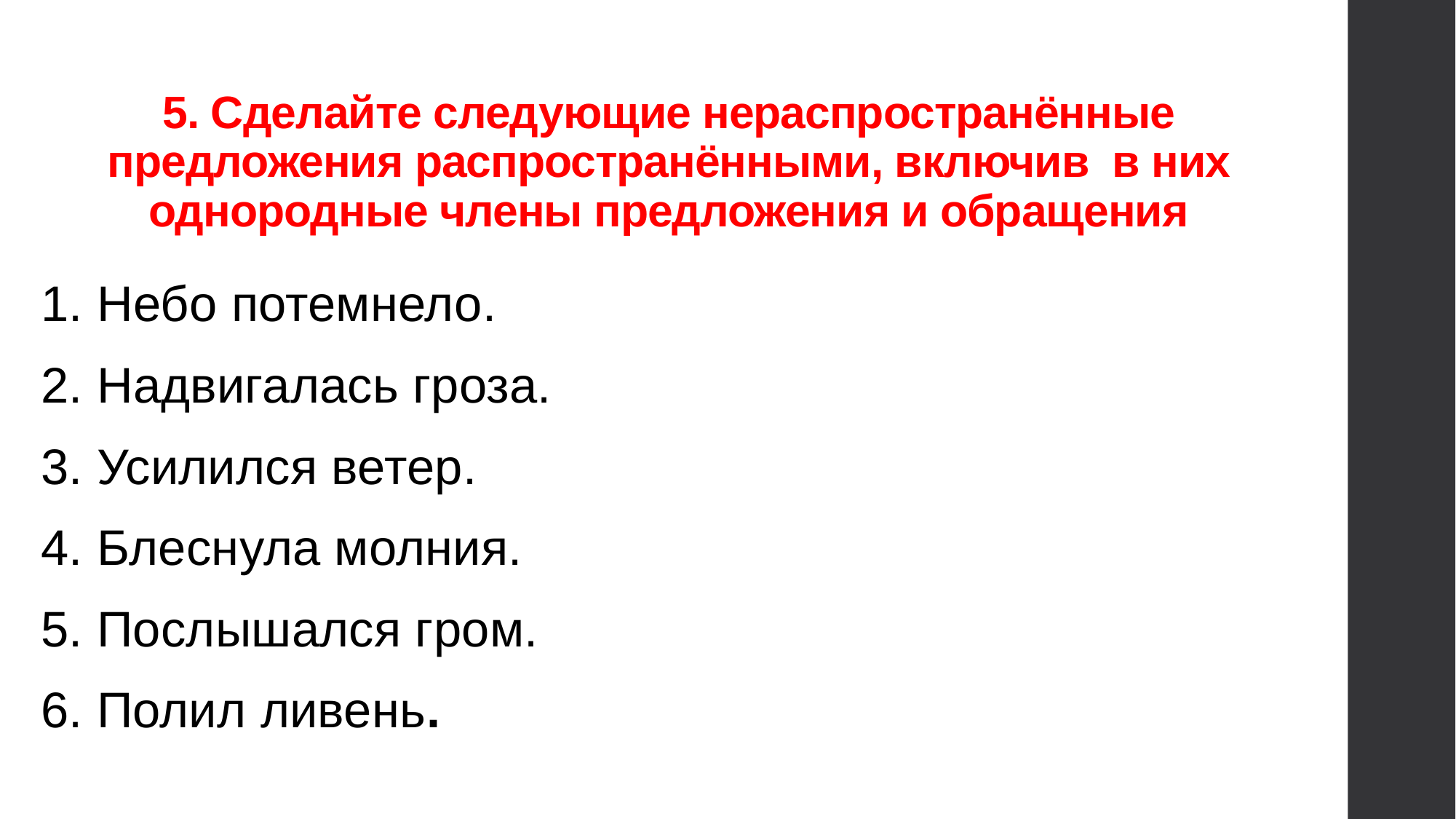

# 5. Сделайте следующие нераспространённые предложения распространёнными, включив  в них однородные члены предложения и обращения
1. Небо потемнело.
2. Надвигалась гроза.
3. Усилился ветер.
4. Блеснула молния.
5. Послышался гром.
6. Полил ливень.